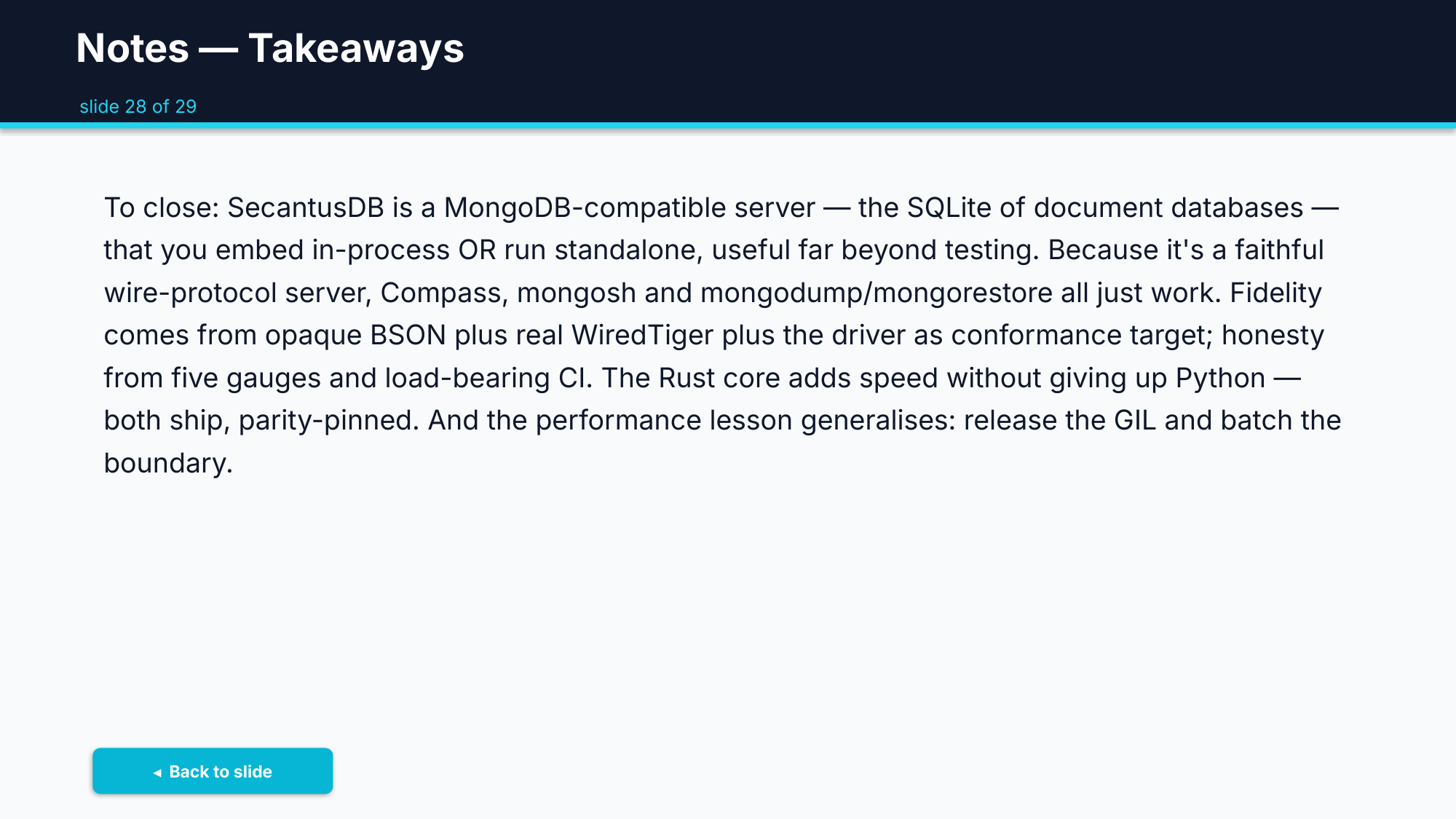

Notes — Takeaways
slide 28 of 29

To close: SecantusDB is a MongoDB-compatible server — the SQLite of document databases — that you embed in-process OR run standalone, useful far beyond testing. Because it's a faithful wire-protocol server, Compass, mongosh and mongodump/mongorestore all just work. Fidelity comes from opaque BSON plus real WiredTiger plus the driver as conformance target; honesty from five gauges and load-bearing CI. The Rust core adds speed without giving up Python — both ship, parity-pinned. And the performance lesson generalises: release the GIL and batch the boundary.
◂  Back to slide